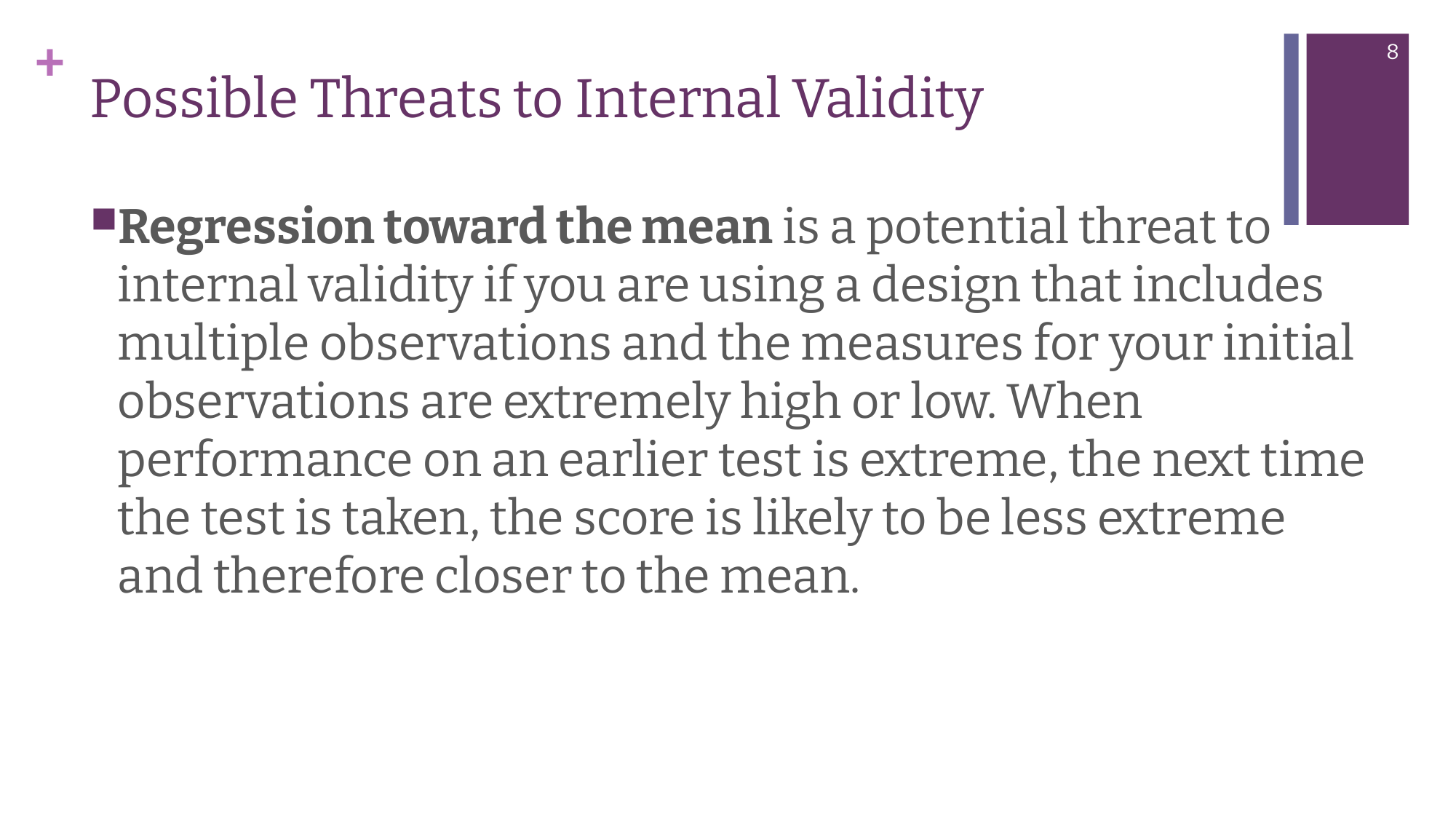

8
# Possible Threats to Internal Validity
Regression toward the mean is a potential threat to internal validity if you are using a design that includes multiple observations and the measures for your initial observations are extremely high or low. When performance on an earlier test is extreme, the next time the test is taken, the score is likely to be less extreme and therefore closer to the mean.